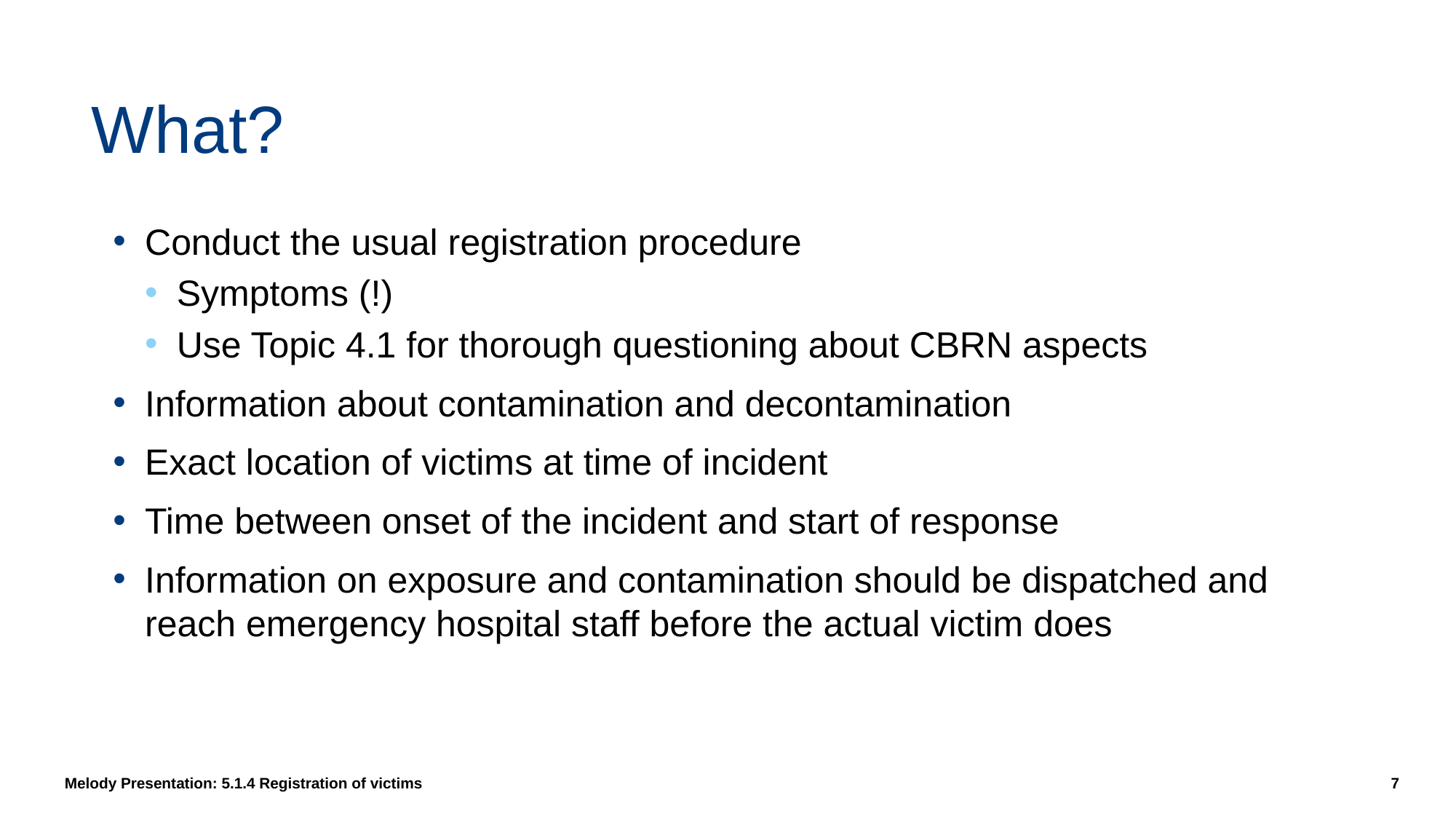

# What?
Conduct the usual registration procedure
Symptoms (!)
Use Topic 4.1 for thorough questioning about CBRN aspects
Information about contamination and decontamination
Exact location of victims at time of incident
Time between onset of the incident and start of response
Information on exposure and contamination should be dispatched and reach emergency hospital staff before the actual victim does

Melody Presentation: 5.1.4 Registration of victims
7